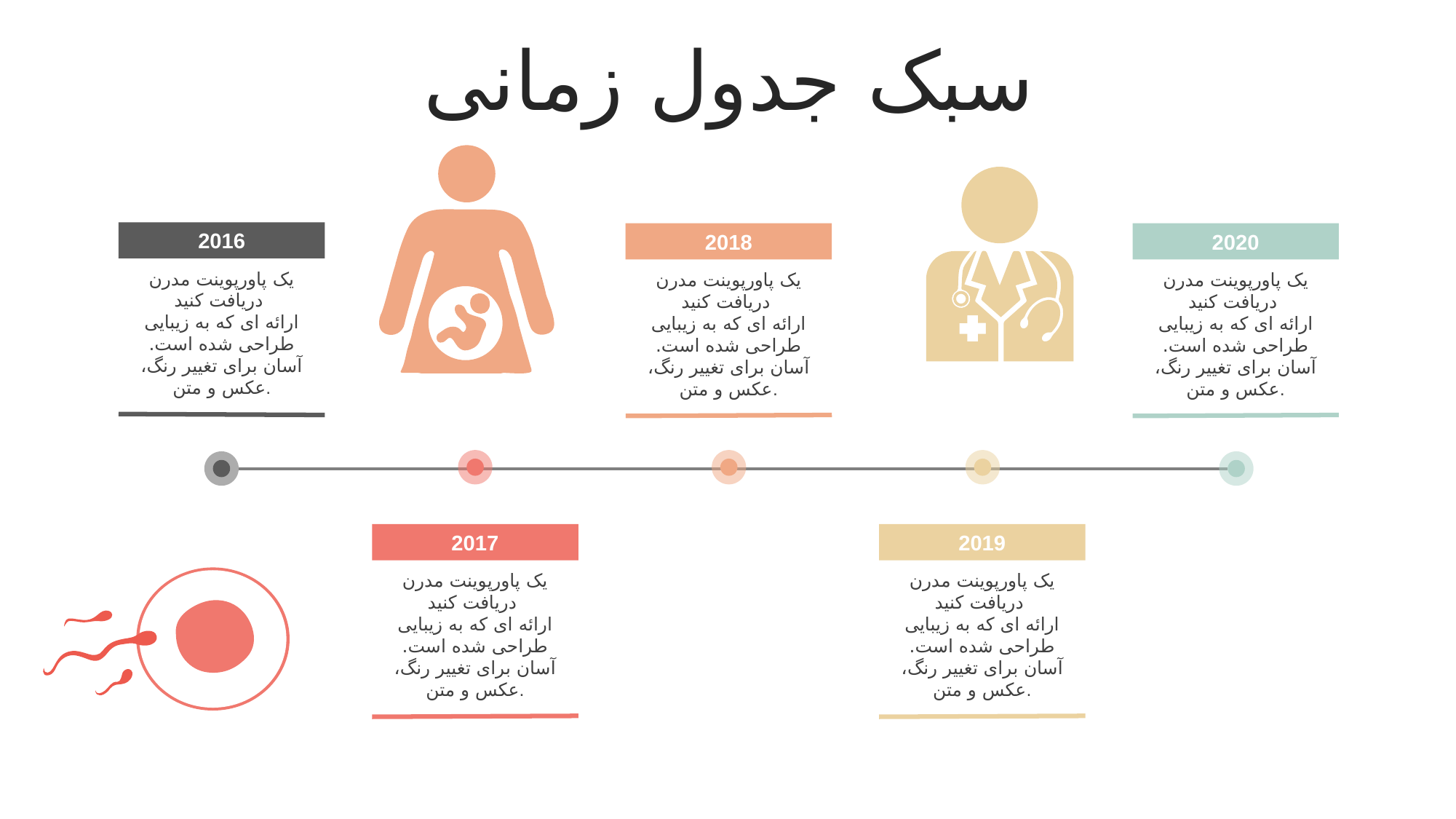

سبک جدول زمانی

2016
یک پاورپوینت مدرن دریافت کنید
ارائه ای که به زیبایی طراحی شده است. آسان برای تغییر رنگ، عکس و متن.
2018
یک پاورپوینت مدرن دریافت کنید
ارائه ای که به زیبایی طراحی شده است. آسان برای تغییر رنگ، عکس و متن.
2020
یک پاورپوینت مدرن دریافت کنید
ارائه ای که به زیبایی طراحی شده است. آسان برای تغییر رنگ، عکس و متن.

2017
یک پاورپوینت مدرن دریافت کنید
ارائه ای که به زیبایی طراحی شده است. آسان برای تغییر رنگ، عکس و متن.
2019
یک پاورپوینت مدرن دریافت کنید
ارائه ای که به زیبایی طراحی شده است. آسان برای تغییر رنگ، عکس و متن.